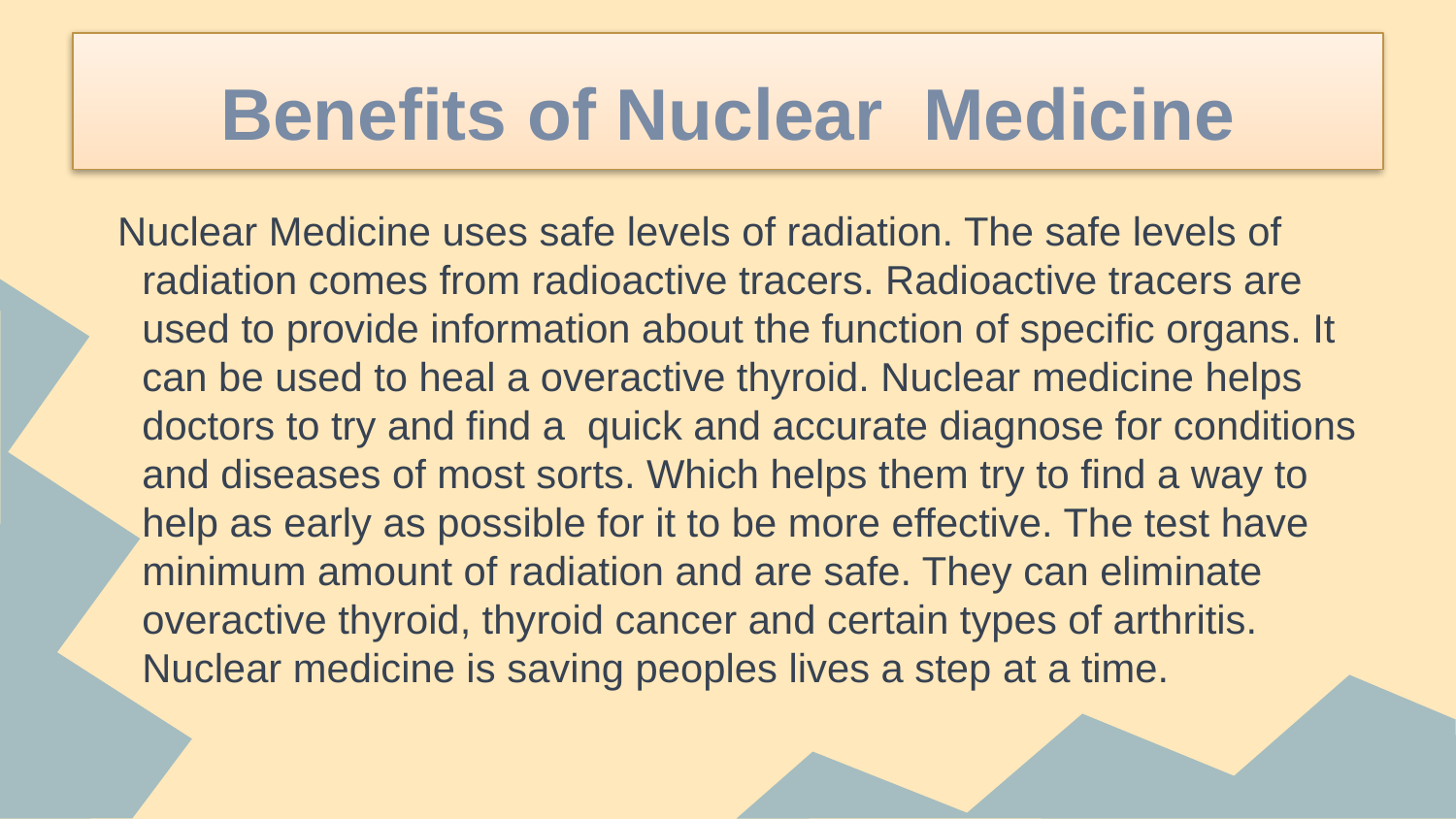

# Benefits of Nuclear  Medicine
Nuclear Medicine uses safe levels of radiation. The safe levels of radiation comes from radioactive tracers. Radioactive tracers are used to provide information about the function of specific organs. It can be used to heal a overactive thyroid. Nuclear medicine helps doctors to try and find a  quick and accurate diagnose for conditions and diseases of most sorts. Which helps them try to find a way to help as early as possible for it to be more effective. The test have minimum amount of radiation and are safe. They can eliminate overactive thyroid, thyroid cancer and certain types of arthritis. Nuclear medicine is saving peoples lives a step at a time.